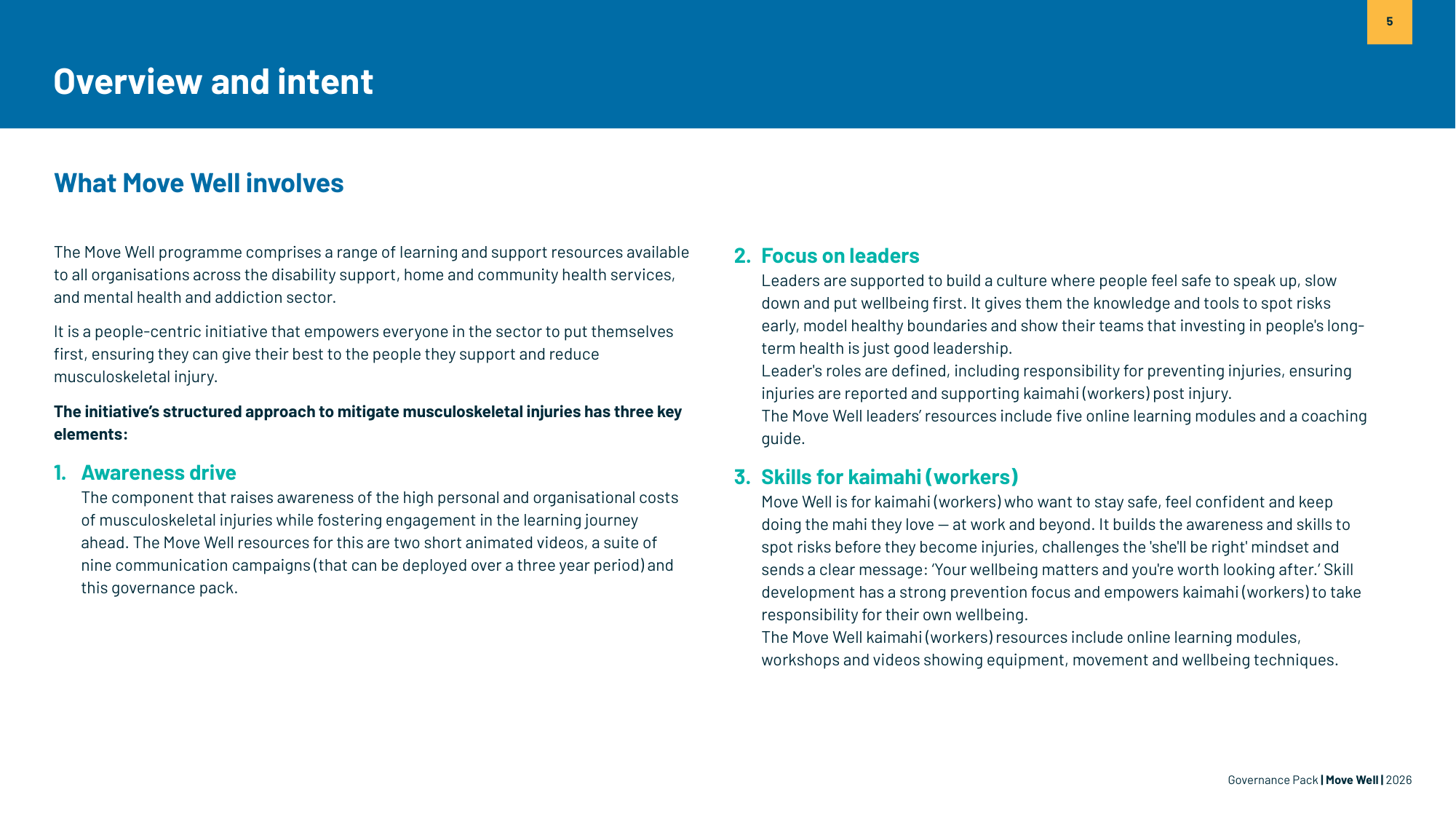

5
Overview and intent
What Move Well involves
The Move Well programme comprises a range of learning and support resources available to all organisations across the disability support, home and community health services, and mental health and addiction sector.
It is a people-centric initiative that empowers everyone in the sector to put themselves first, ensuring they can give their best to the people they support and reduce musculoskeletal injury.
The initiative’s structured approach to mitigate musculoskeletal injuries has three key elements:
Awareness drive
The component that raises awareness of the high personal and organisational costs of musculoskeletal injuries while fostering engagement in the learning journey ahead. The Move Well resources for this are two short animated videos, a suite of nine communication campaigns (that can be deployed over a three year period) and this governance pack.
Focus on leaders
Leaders are supported to build a culture where people feel safe to speak up, slow down and put wellbeing first. It gives them the knowledge and tools to spot risks early, model healthy boundaries and show their teams that investing in people's long-term health is just good leadership.
Leader's roles are defined, including responsibility for preventing injuries, ensuring injuries are reported and supporting kaimahi (workers) post injury.
The Move Well leaders’ resources include five online learning modules and a coaching guide.
Skills for kaimahi (workers)
Move Well is for kaimahi (workers) who want to stay safe, feel confident and keep doing the mahi they love — at work and beyond. It builds the awareness and skills to spot risks before they become injuries, challenges the 'she'll be right' mindset and sends a clear message: ‘Your wellbeing matters and you're worth looking after.’ Skill development has a strong prevention focus and empowers kaimahi (workers) to take responsibility for their own wellbeing.
The Move Well kaimahi (workers) resources include online learning modules, workshops and videos showing equipment, movement and wellbeing techniques.